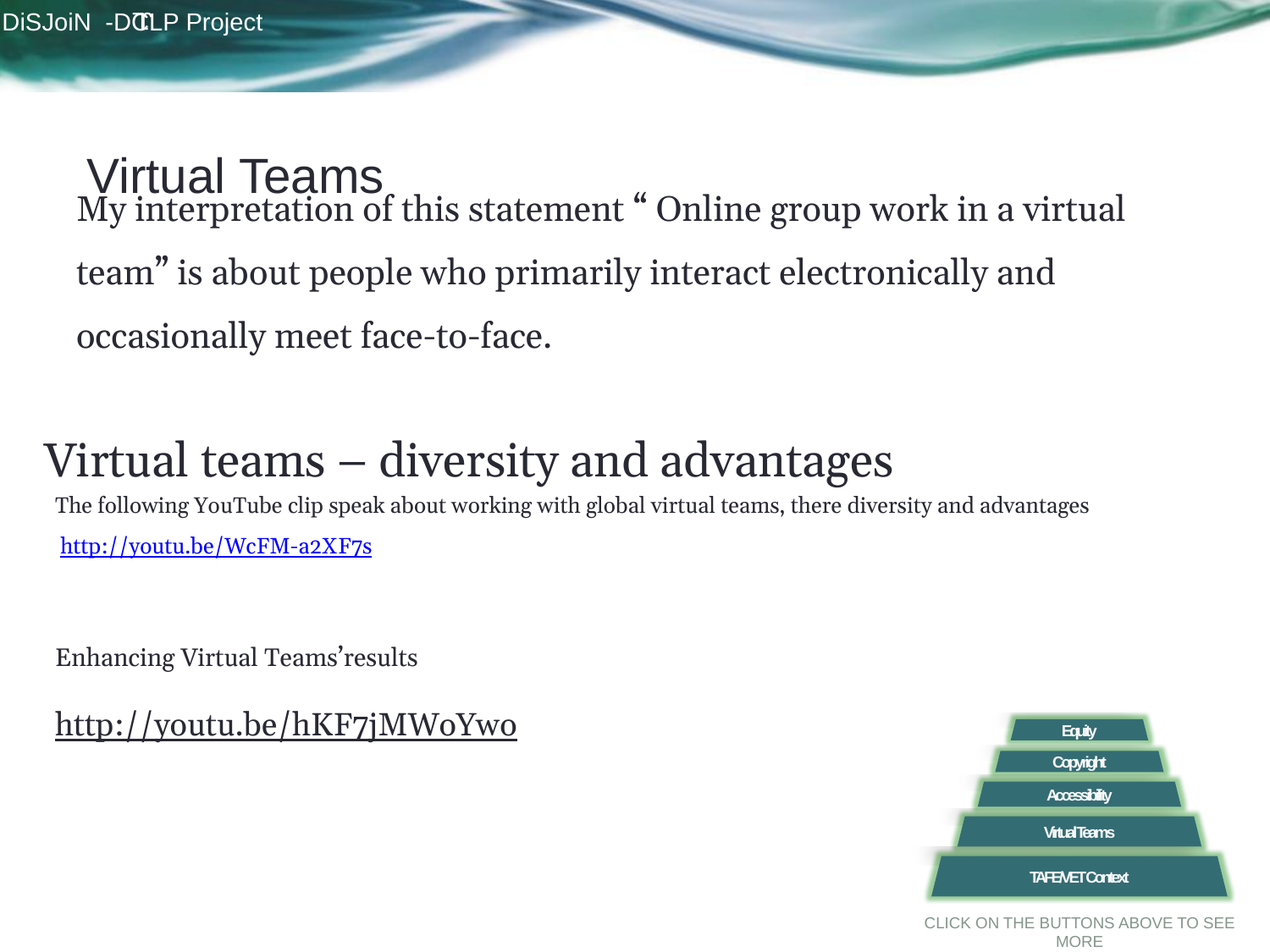

My interpretation of this statement “ Online group work in a virtual team” is about people who primarily interact electronically and occasionally meet face-to-face.

# Virtual Teams
Virtual teams – diversity and advantages

The following YouTube clip speak about working with global virtual teams, there diversity and advantages
 http://youtu.be/WcFM-a2XF7s
Enhancing Virtual Teams’results
http://youtu.be/hKF7jMWoYwo
Equity
Copyright
Accessibility
Virtual Teams
TAFE/VET Context
Click on the buttons above to see more